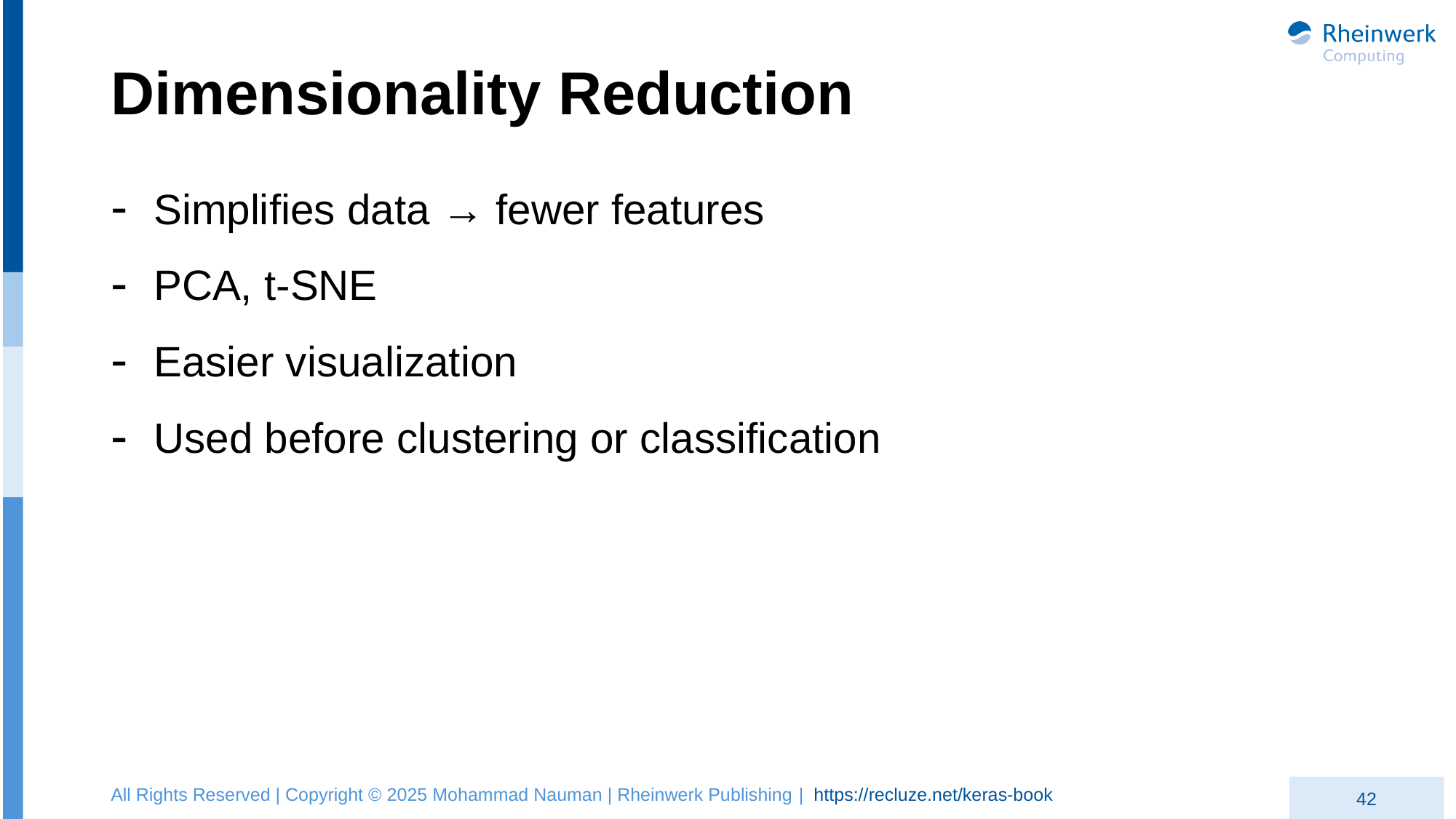

# Dimensionality Reduction
Simplifies data → fewer features
PCA, t-SNE
Easier visualization
Used before clustering or classification